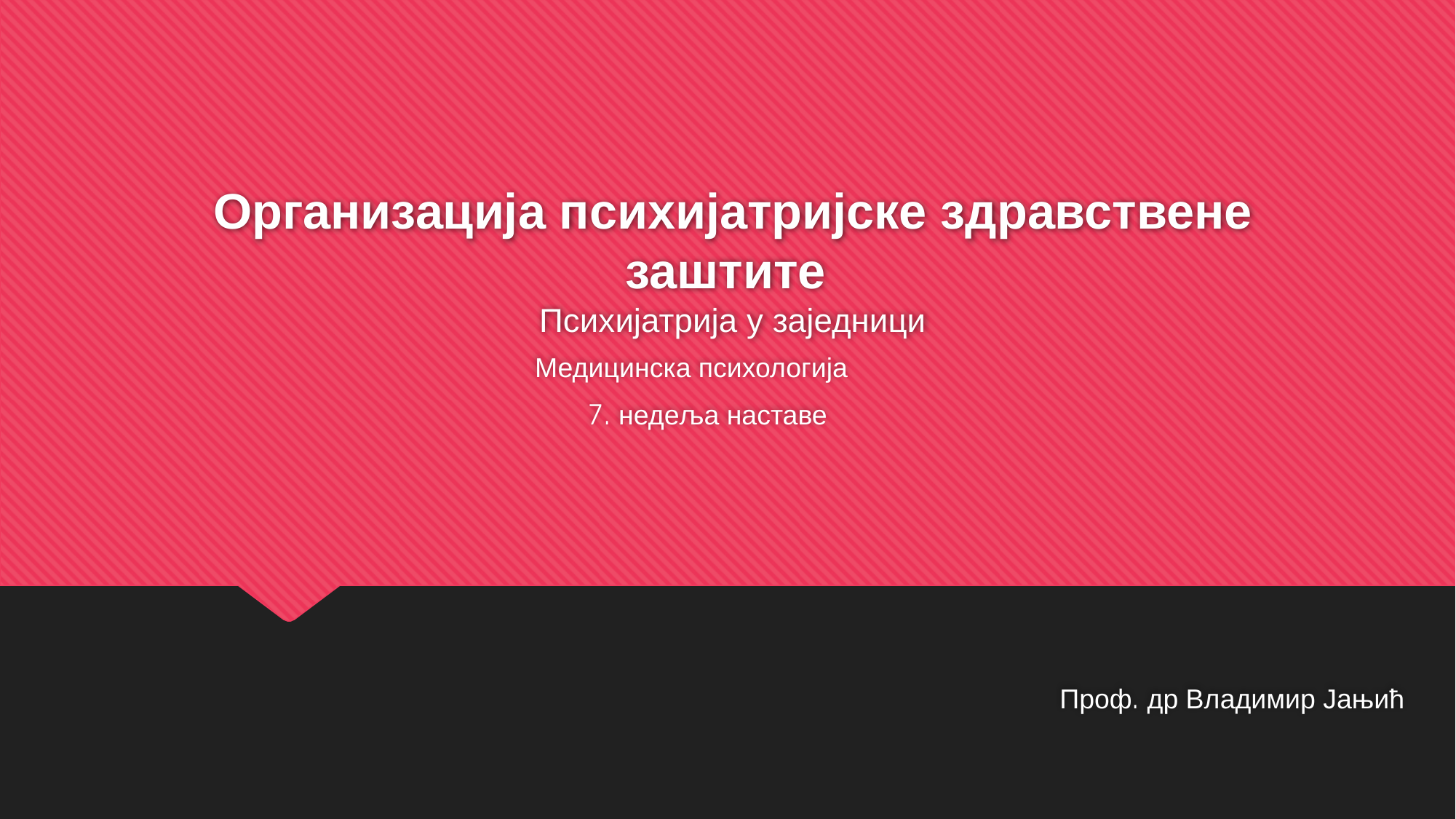

# Организација психијатријске здравствене заштите Психијатрија у заједници
Медицинска психологија
       7. недеља наставе

Проф. др Владимир Јањић